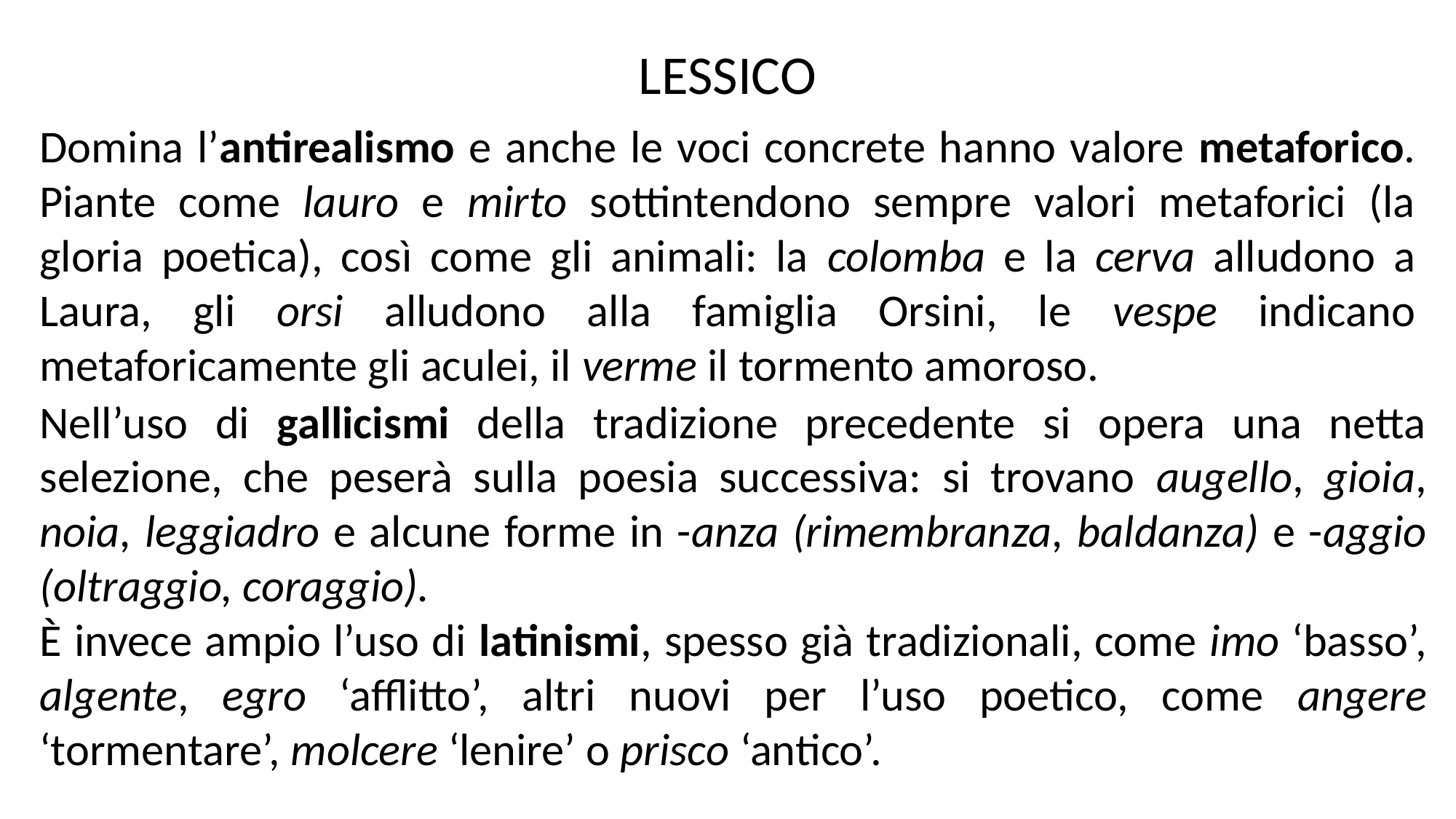

LESSICO
Domina l’antirealismo e anche le voci concrete hanno valore metaforico. Piante come lauro e mirto sottintendono sempre valori metaforici (la gloria poetica), così come gli animali: la colomba e la cerva alludono a Laura, gli orsi alludono alla famiglia Orsini, le vespe indicano metaforicamente gli aculei, il verme il tormento amoroso.
Nell’uso di gallicismi della tradizione precedente si opera una netta selezione, che peserà sulla poesia successiva: si trovano augello, gioia, noia, leggiadro e alcune forme in -anza (rimembranza, baldanza) e -aggio (oltraggio, coraggio).
È invece ampio l’uso di latinismi, spesso già tradizionali, come imo ‘basso’, algente, egro ‘afflitto’, altri nuovi per l’uso poetico, come angere ‘tormentare’, molcere ‘lenire’ o prisco ‘antico’.